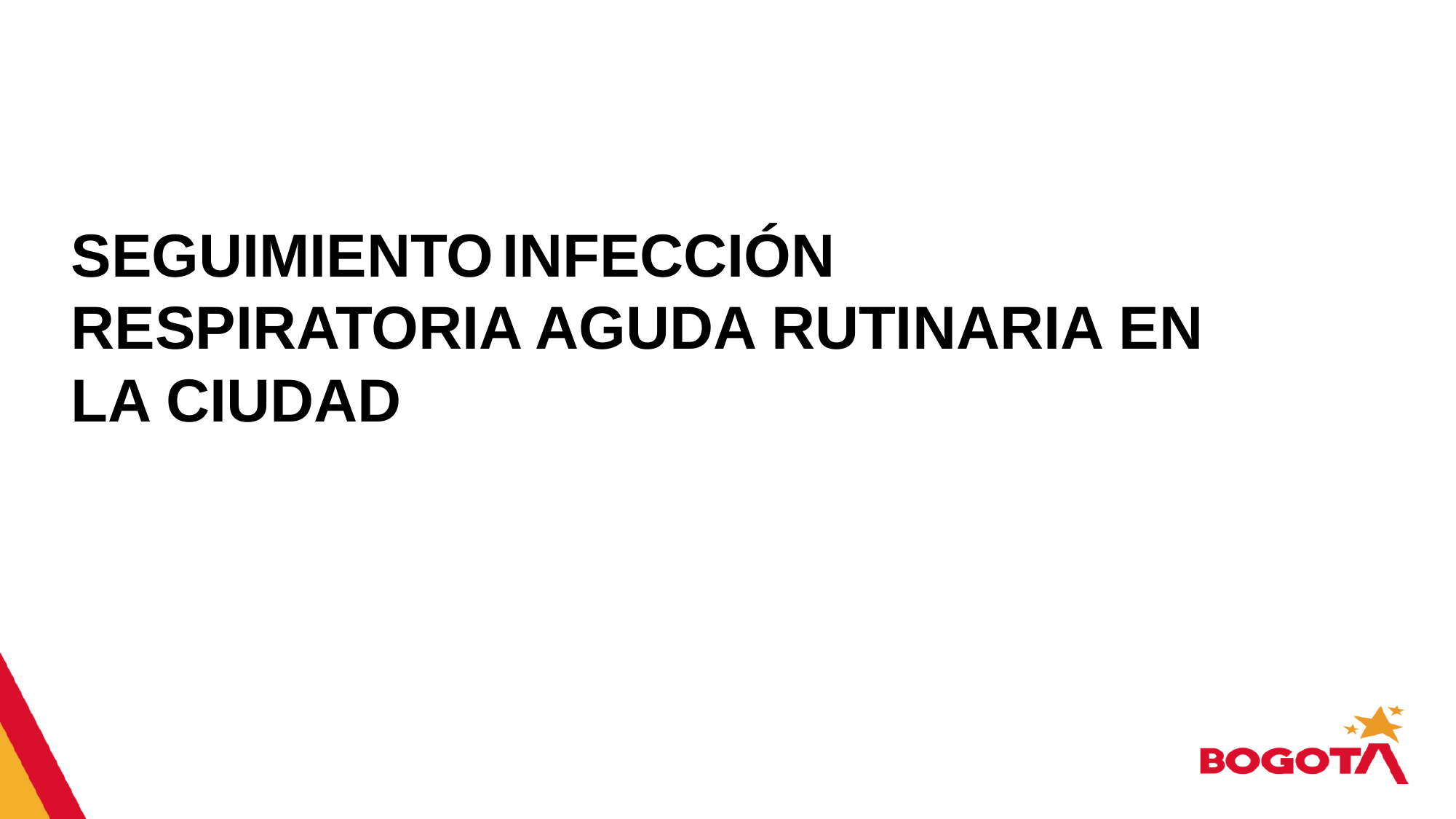

# Seguimiento Infección respiratoria aguda rutinaria en la ciudad